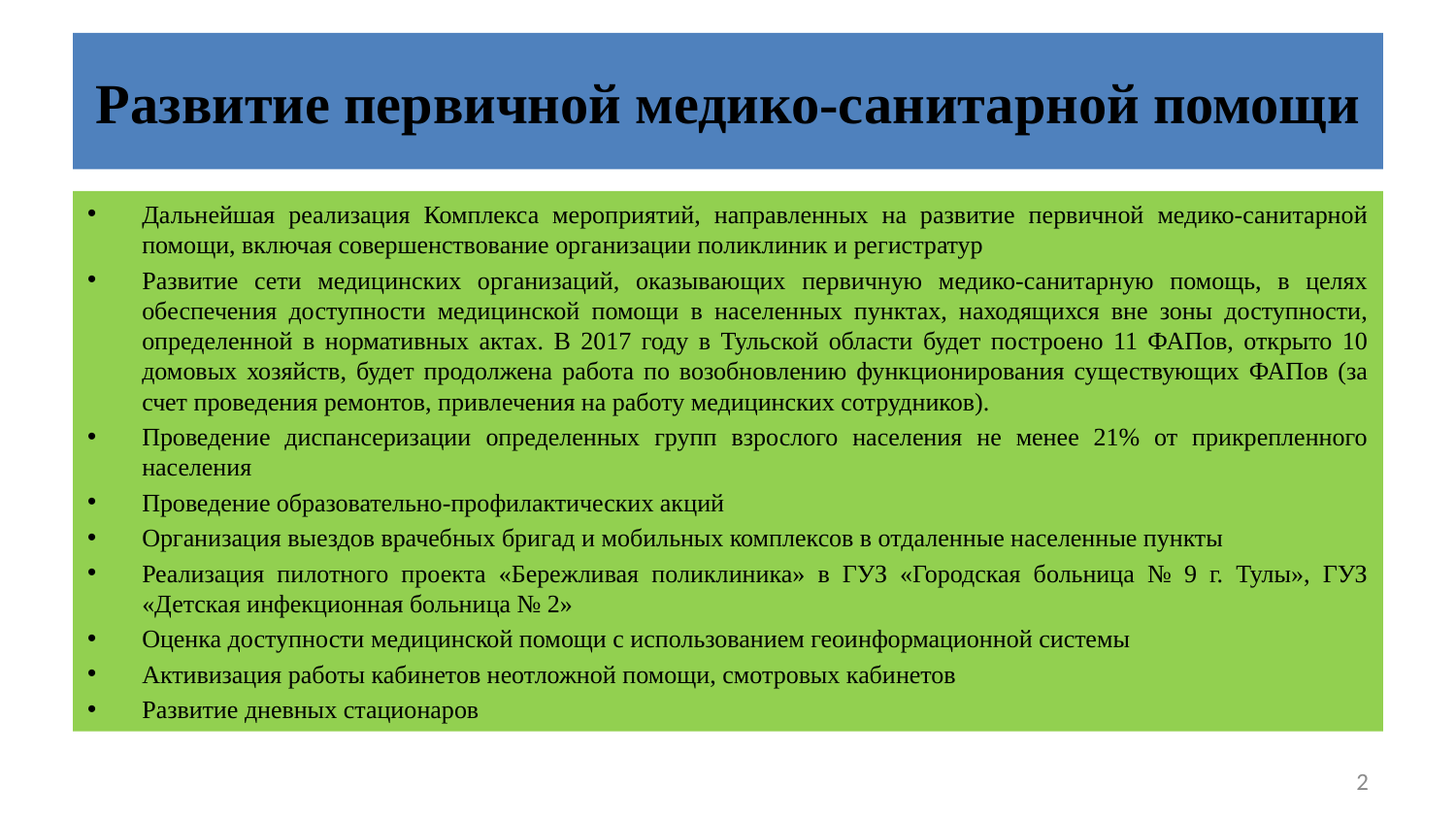

# Развитие первичной медико-санитарной помощи
Дальнейшая реализация Комплекса мероприятий, направленных на развитие первичной медико-санитарной помощи, включая совершенствование организации поликлиник и регистратур
Развитие сети медицинских организаций, оказывающих первичную медико-санитарную помощь, в целях обеспечения доступности медицинской помощи в населенных пунктах, находящихся вне зоны доступности, определенной в нормативных актах. В 2017 году в Тульской области будет построено 11 ФАПов, открыто 10 домовых хозяйств, будет продолжена работа по возобновлению функционирования существующих ФАПов (за счет проведения ремонтов, привлечения на работу медицинских сотрудников).
Проведение диспансеризации определенных групп взрослого населения не менее 21% от прикрепленного населения
Проведение образовательно-профилактических акций
Организация выездов врачебных бригад и мобильных комплексов в отдаленные населенные пункты
Реализация пилотного проекта «Бережливая поликлиника» в ГУЗ «Городская больница № 9 г. Тулы», ГУЗ «Детская инфекционная больница № 2»
Оценка доступности медицинской помощи с использованием геоинформационной системы
Активизация работы кабинетов неотложной помощи, смотровых кабинетов
Развитие дневных стационаров
2